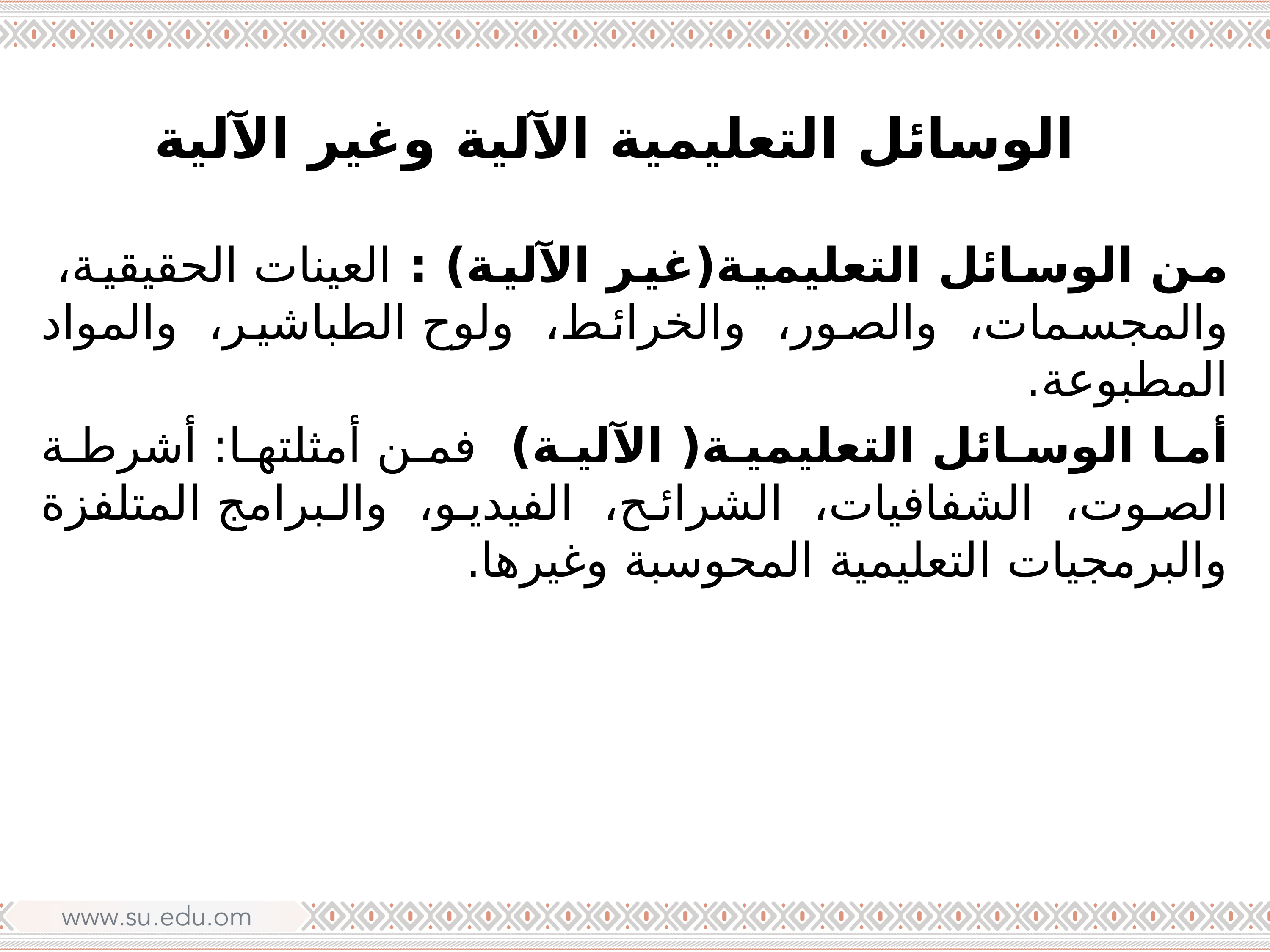

# الوسائل التعليمية الآلية وغير الآلية
من الوسائل التعليمية(غير الآلية) : العينات الحقيقية،  والمجسمات،  والصور،  والخرائط،  ولوح الطباشير،  والمواد المطبوعة.
أما الوسائل التعليمية( الآلية)  فمن أمثلتها: أشرطة الصوت،  الشفافيات،  الشرائح،  الفيديو،  والبرامج المتلفزة والبرمجيات التعليمية المحوسبة وغيرها.